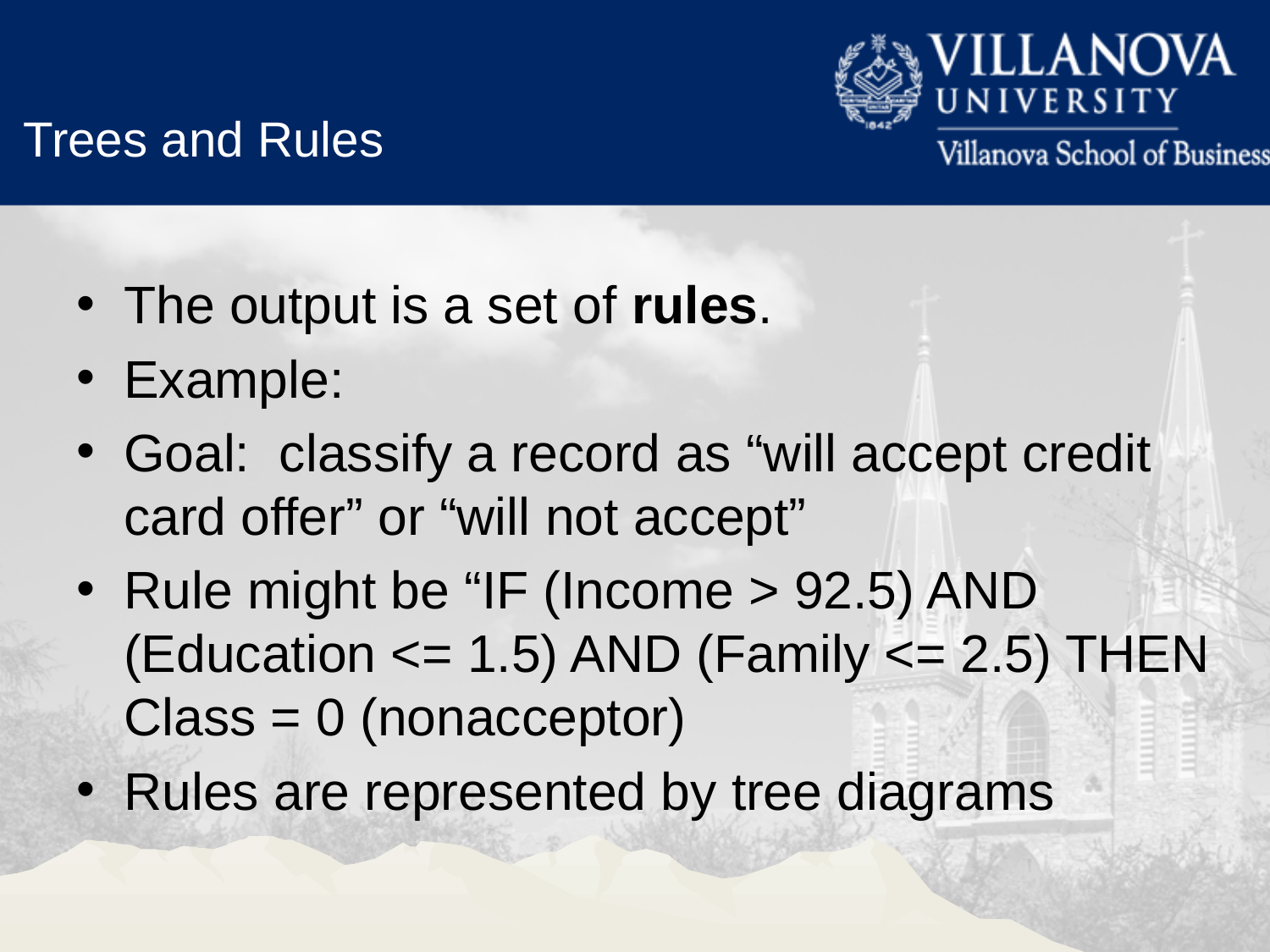

Trees and Rules
The output is a set of rules.
Example:
Goal:  classify a record as “will accept credit card offer” or “will not accept”
Rule might be “IF (Income > 92.5) AND (Education <= 1.5) AND (Family <= 2.5) THEN Class = 0 (nonacceptor)
Rules are represented by tree diagrams